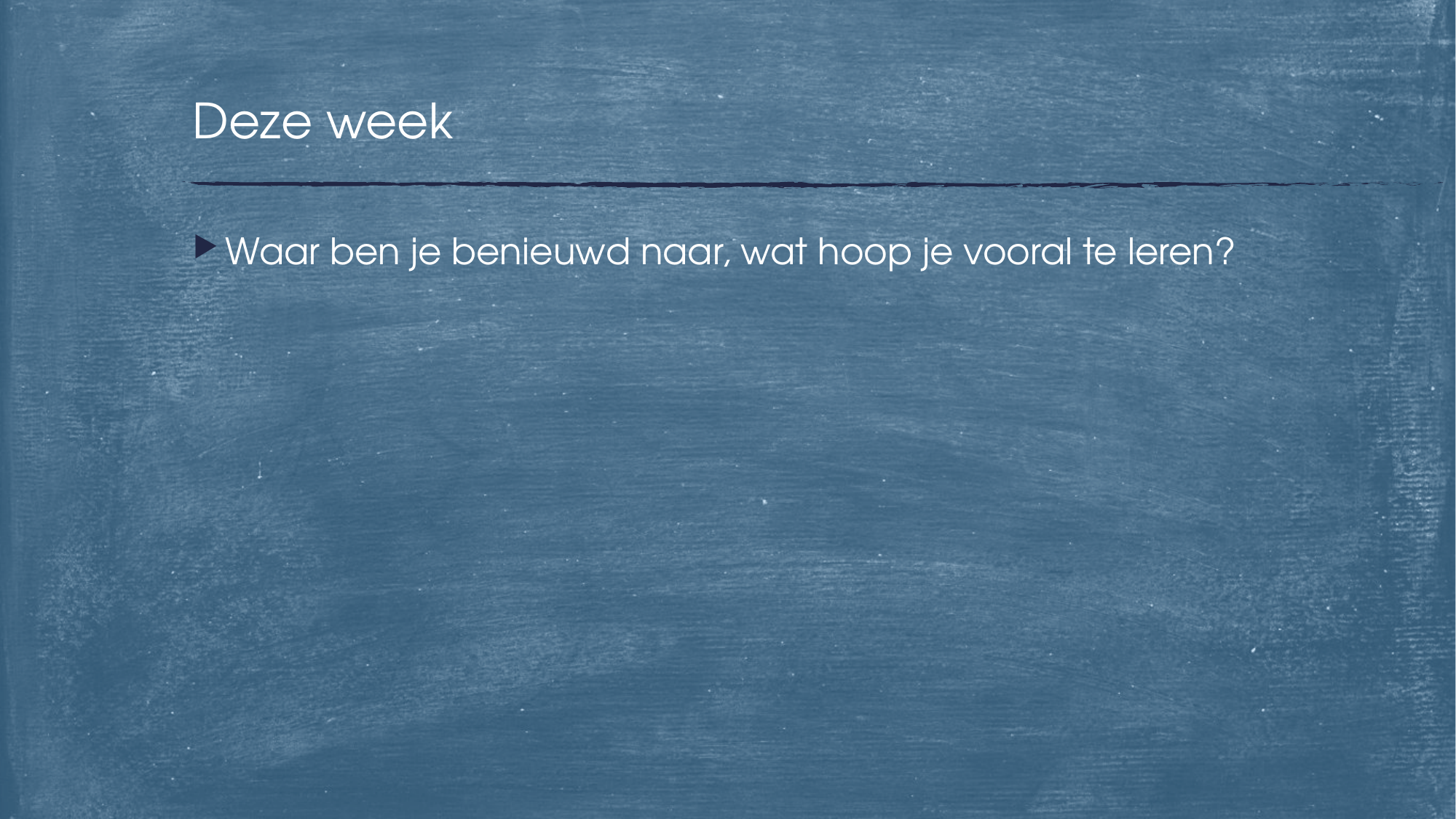

# Deze week
Waar ben je benieuwd naar, wat hoop je vooral te leren?